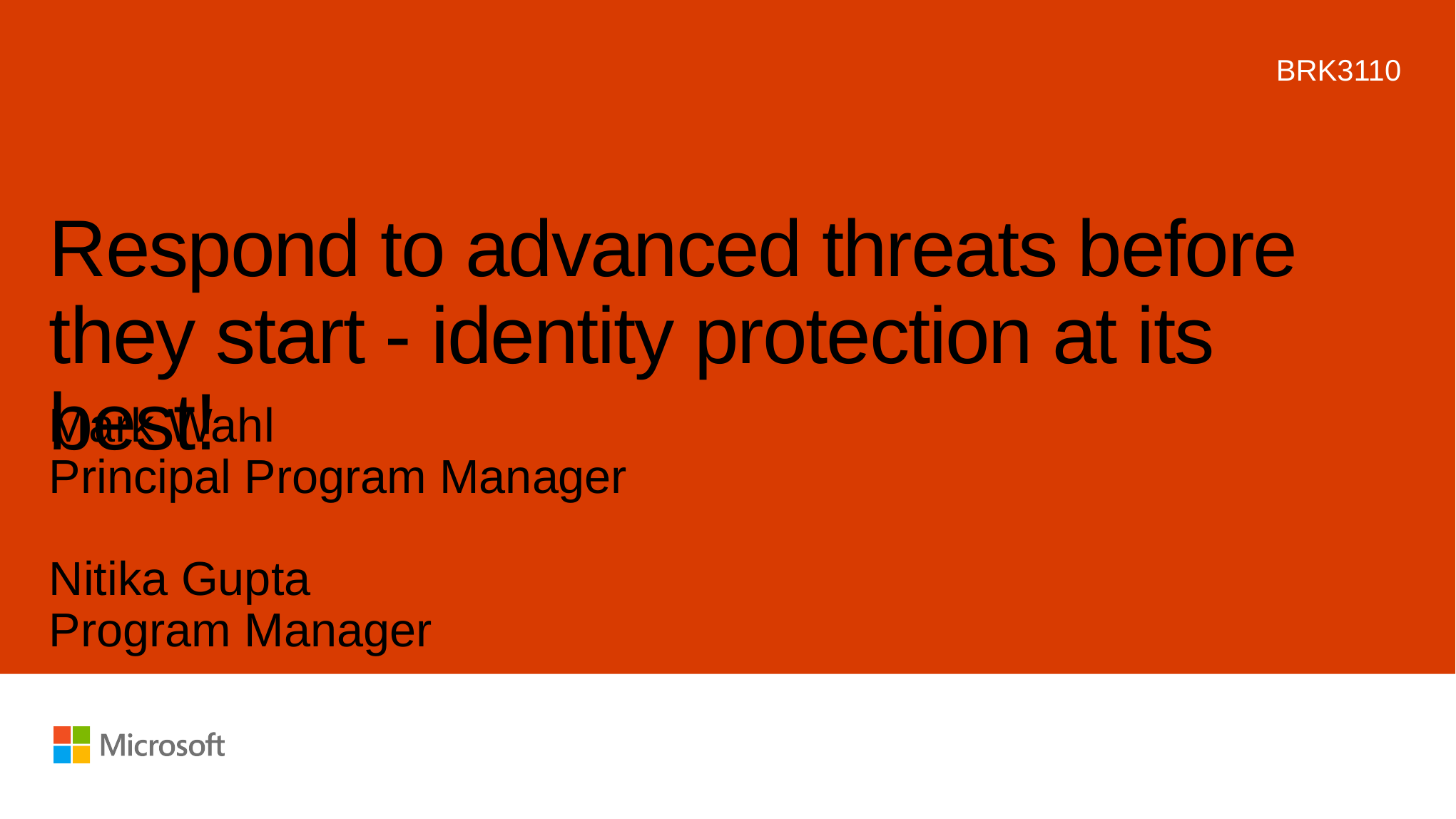

BRK3110
# Respond to advanced threats before they start - identity protection at its best!
Mark Wahl
Principal Program Manager

Nitika Gupta
Program Manager